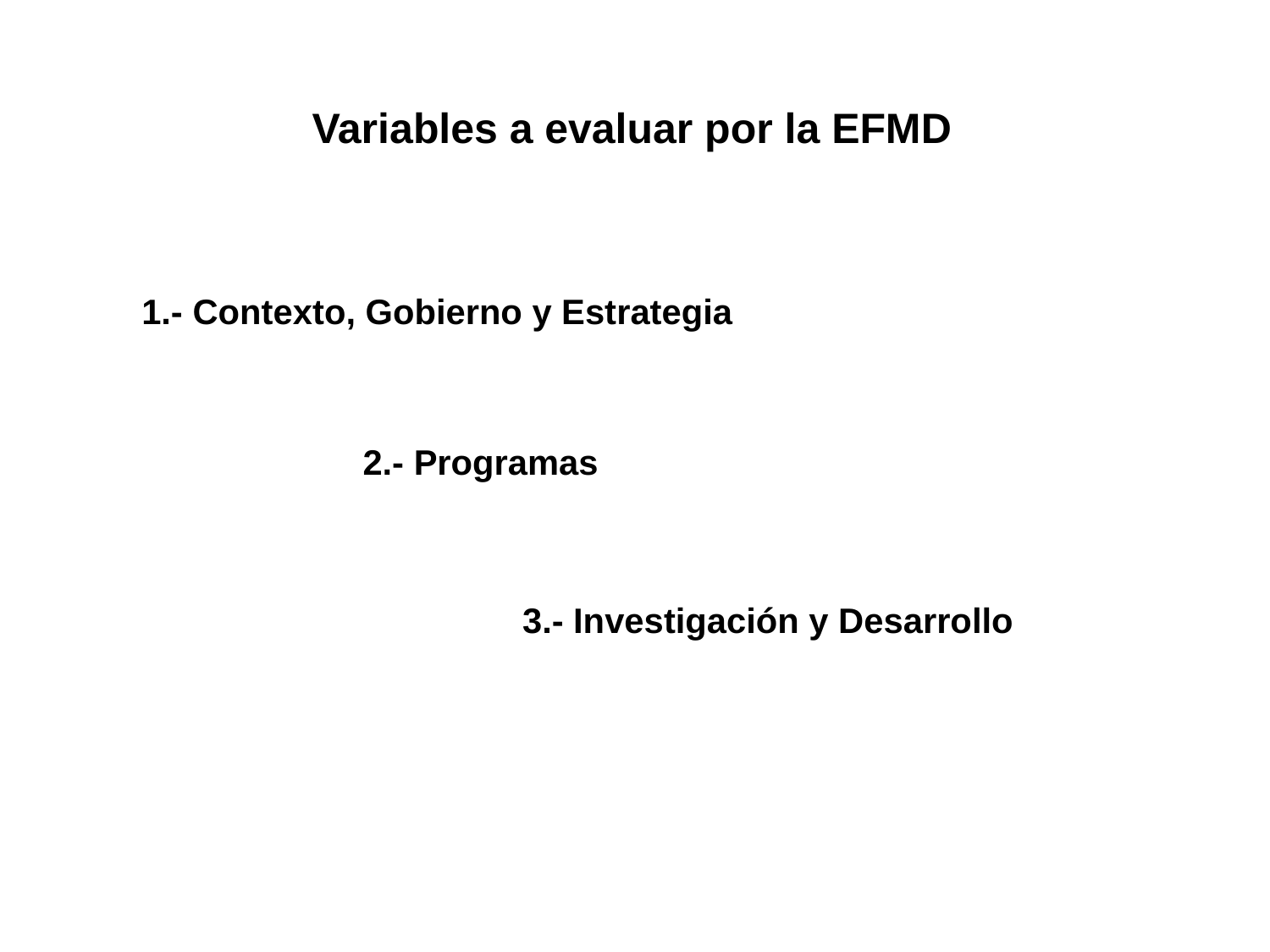

Variables a evaluar por la EFMD
1.- Contexto, Gobierno y Estrategia
2.- Programas
3.- Investigación y Desarrollo